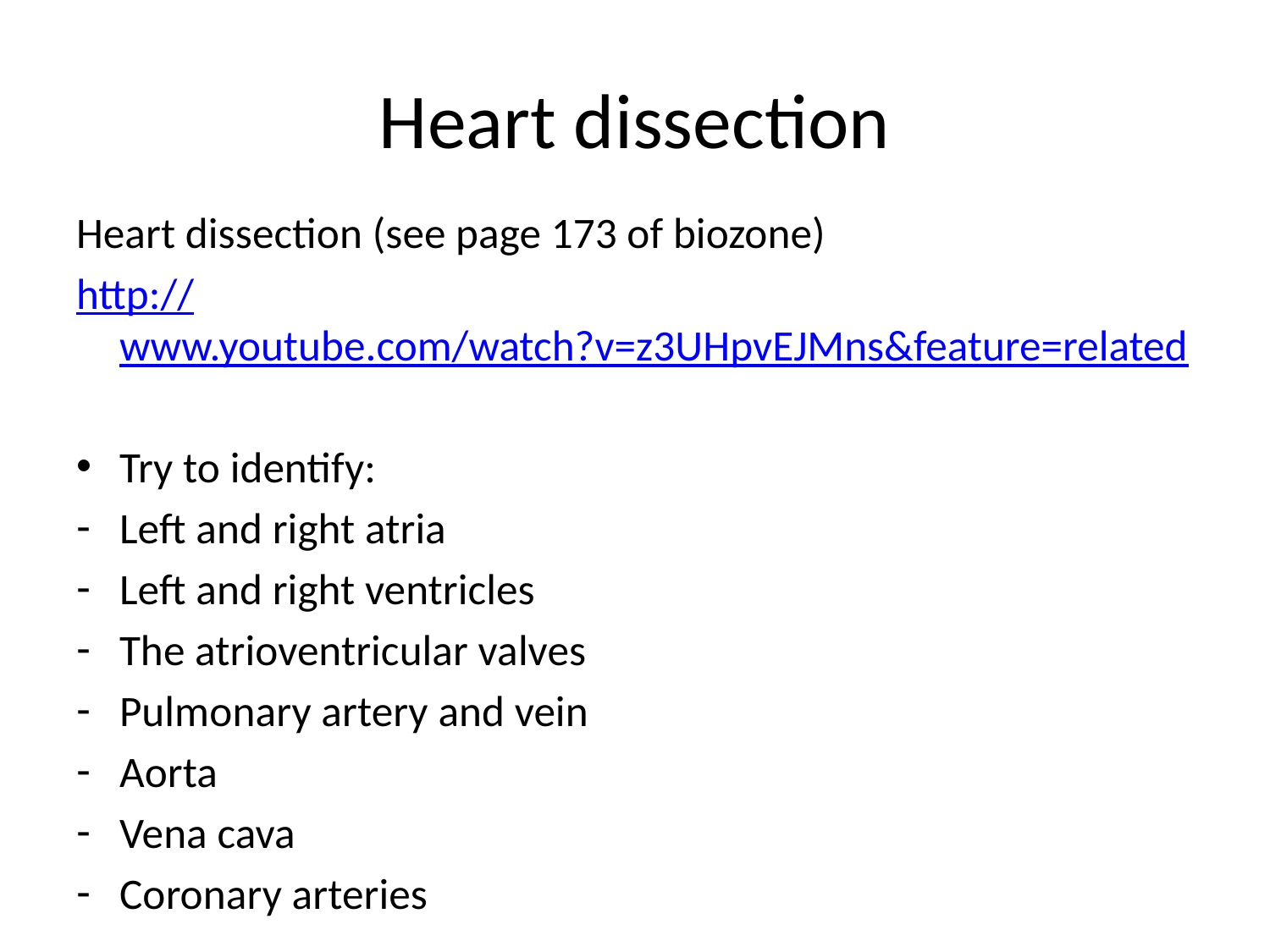

# Heart dissection
Heart dissection (see page 173 of biozone)
http://www.youtube.com/watch?v=z3UHpvEJMns&feature=related

Try to identify:
Left and right atria
Left and right ventricles
The atrioventricular valves
Pulmonary artery and vein
Aorta
Vena cava
Coronary arteries